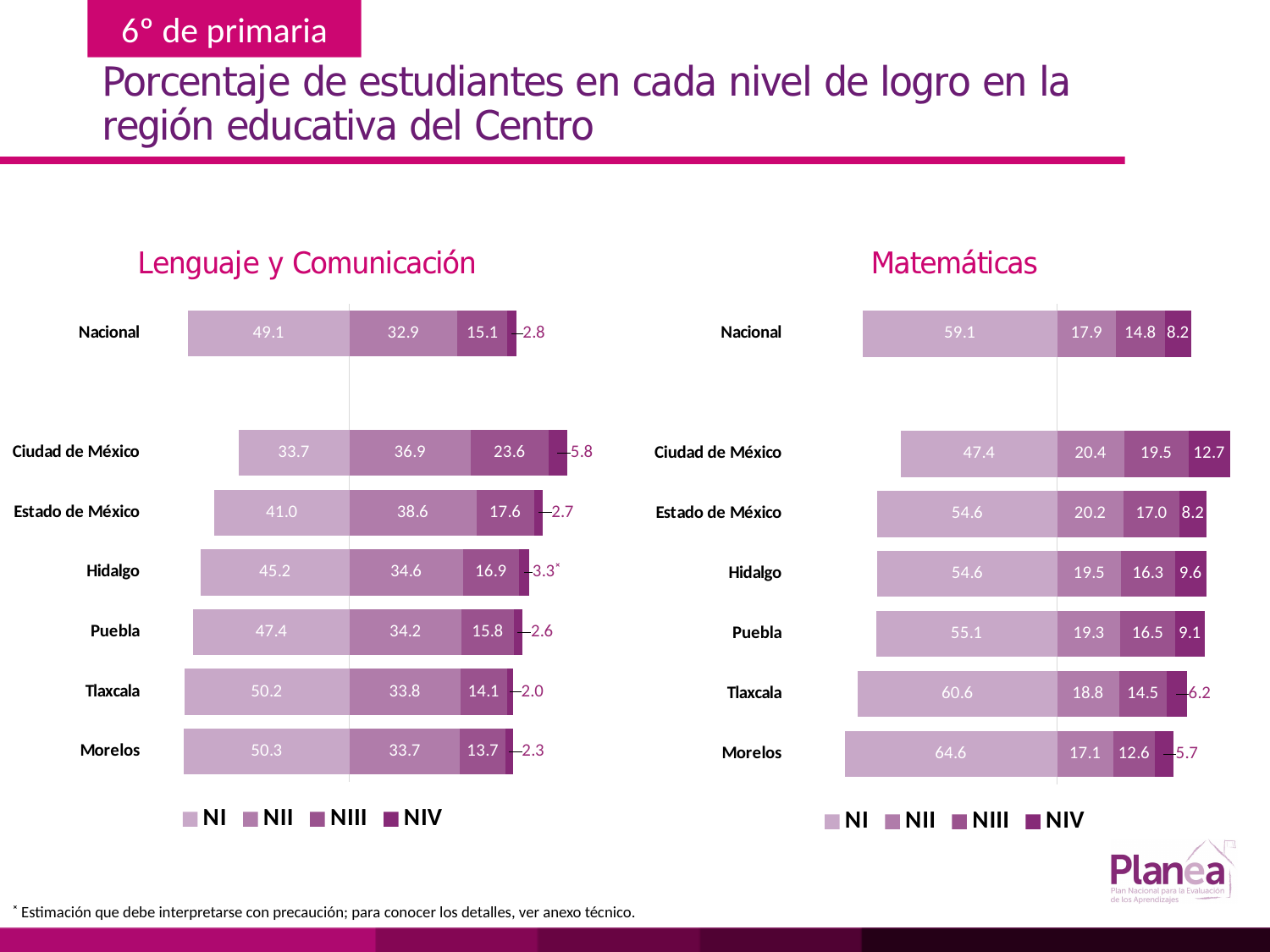

# Porcentaje de estudiantes en cada nivel de logro en la región educativa del Centro

Lenguaje y Comunicación
Matemáticas

### Chart

| Category |  |  |  |  |
|---|---|---|---|---|
| Morelos | -50.3 | 33.7 | 13.7 | 2.3 |
| Tlaxcala | -50.2 | 33.8 | 14.1 | 2.0 |
| Puebla | -47.4 | 34.2 | 15.8 | 2.6 |
| Hidalgo | -45.2 | 34.6 | 16.9 | 3.3 |
| Estado de México | -41.0 | 38.6 | 17.6 | 2.7 |
| Ciudad de México | -33.7 | 36.9 | 23.6 | 5.8 |
|  | None | None | None | None |
| Nacional | -49.1 | 32.9 | 15.1 | 2.8 |

### Chart

| Category | NI | NII | NIII | NIV |
|---|---|---|---|---|
| Morelos | -64.6 | 17.1 | 12.6 | 5.7 |
| Tlaxcala | -60.6 | 18.8 | 14.5 | 6.2 |
| Puebla | -55.1 | 19.3 | 16.5 | 9.1 |
| Hidalgo | -54.6 | 19.5 | 16.3 | 9.6 |
| Estado de México | -54.6 | 20.2 | 17.0 | 8.2 |
| Ciudad de México | -47.4 | 20.4 | 19.5 | 12.7 |
|  | None | None | None | None |
| Nacional | -59.1 | 17.9 | 14.8 | 8.2 |
˟ Estimación que debe interpretarse con precaución; para conocer los detalles, ver anexo técnico.